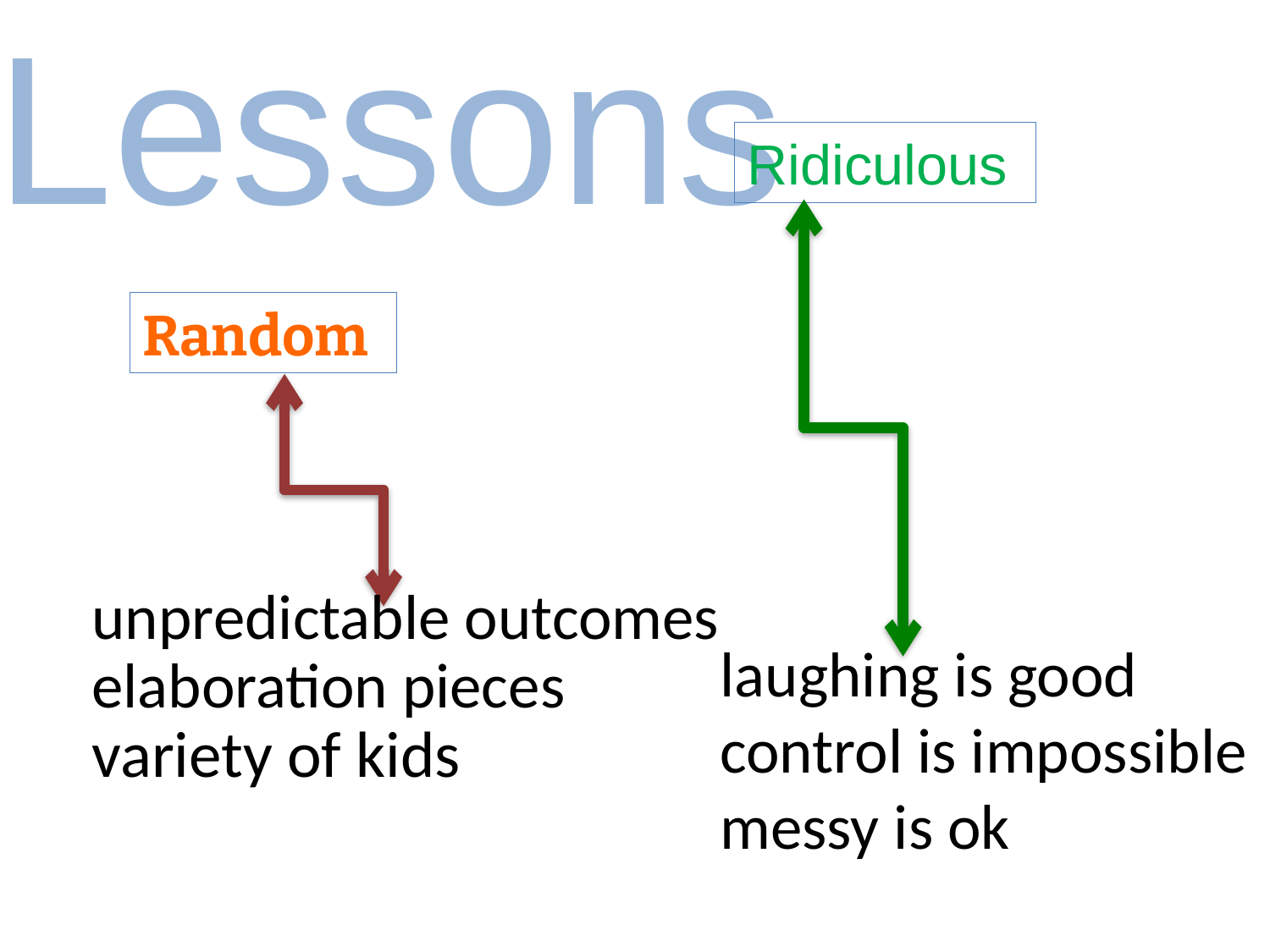

Lessons
Ridiculous
Random
unpredictable outcomes
elaboration pieces
variety of kids

laughing is good
control is impossible
messy is ok